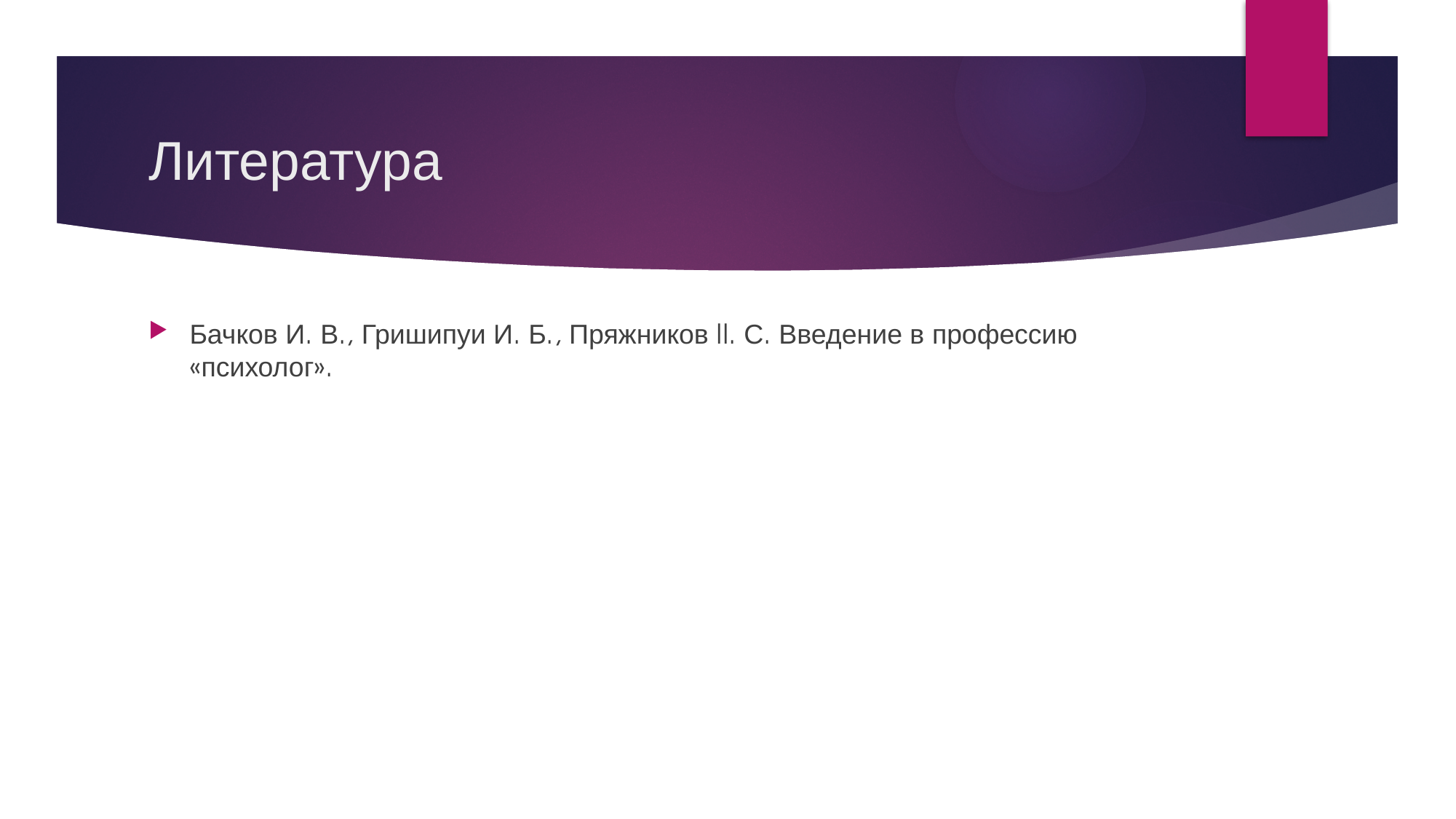

# Литература
Бачков И. В., Гришипуи И. Б., Пряжников II. С. Введение в профессию «психолог».